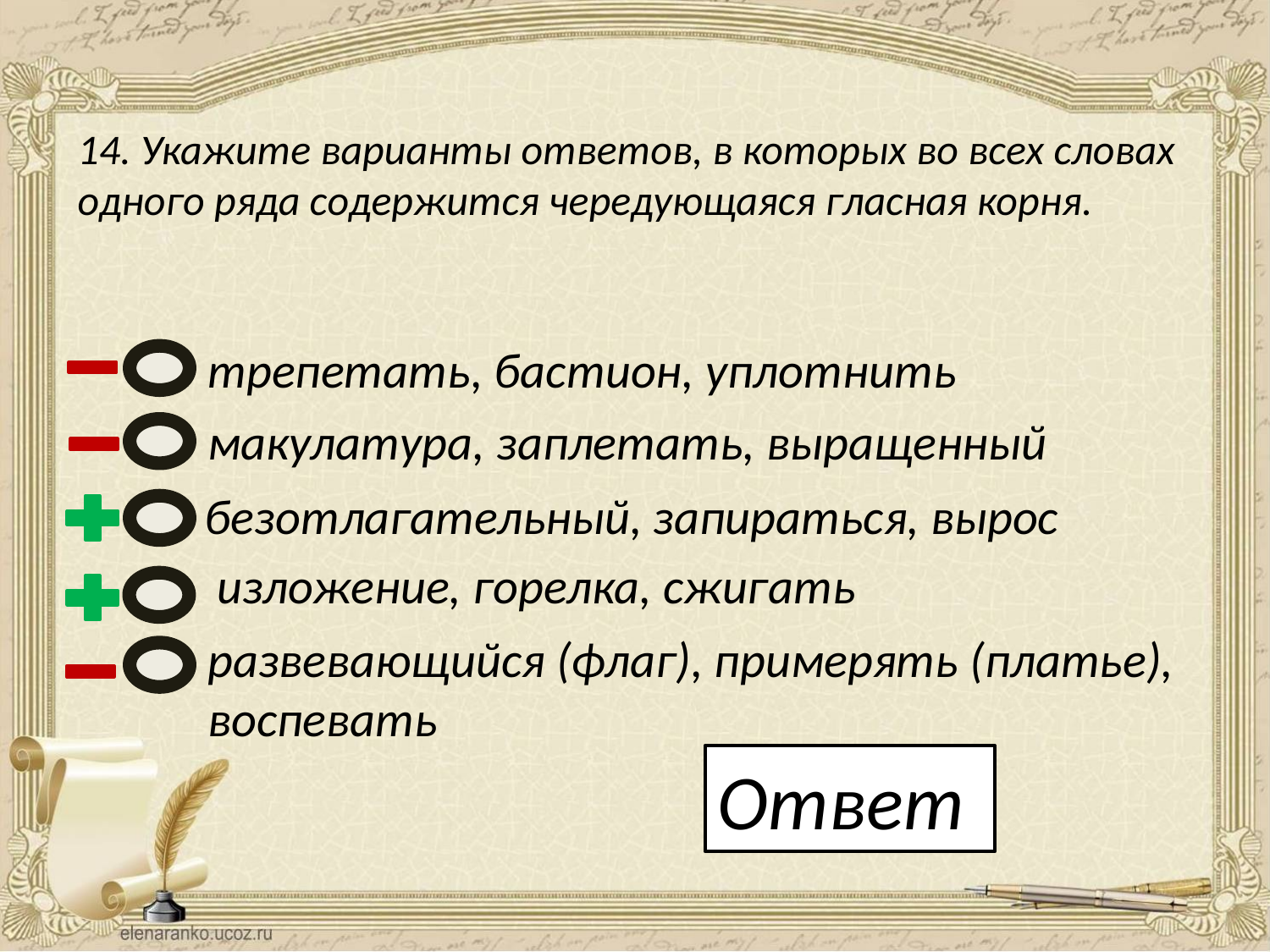

14. Укажите варианты ответов, в которых во всех словах одного ряда содержится чередующаяся гласная корня.
трепетать, бастион, уплотнить

макулатура, заплетать, выращенный

безотлагательный, запираться, вырос

 изложение, горелка, сжигать

развевающийся (флаг), примерять (платье), воспевать

Ответ